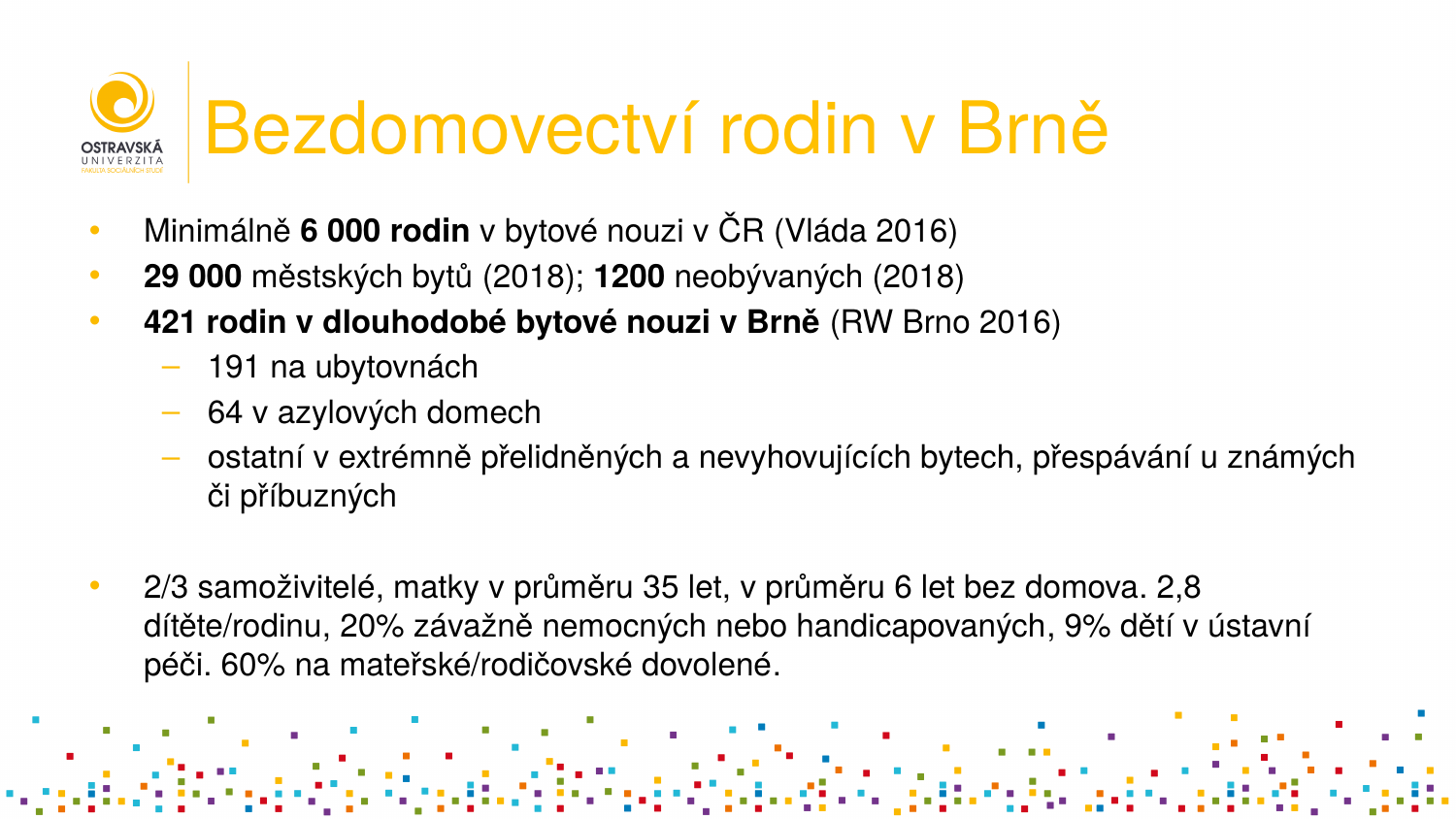

# Bezdomovectví rodin v Brně
Minimálně 6 000 rodin v bytové nouzi v ČR (Vláda 2016)
29 000 městských bytů (2018); 1200 neobývaných (2018)
421 rodin v dlouhodobé bytové nouzi v Brně (RW Brno 2016)
191 na ubytovnách
64 v azylových domech
ostatní v extrémně přelidněných a nevyhovujících bytech, přespávání u známých či příbuzných

2/3 samoživitelé, matky v průměru 35 let, v průměru 6 let bez domova. 2,8 dítěte/rodinu, 20% závažně nemocných nebo handicapovaných, 9% dětí v ústavní péči. 60% na mateřské/rodičovské dovolené.